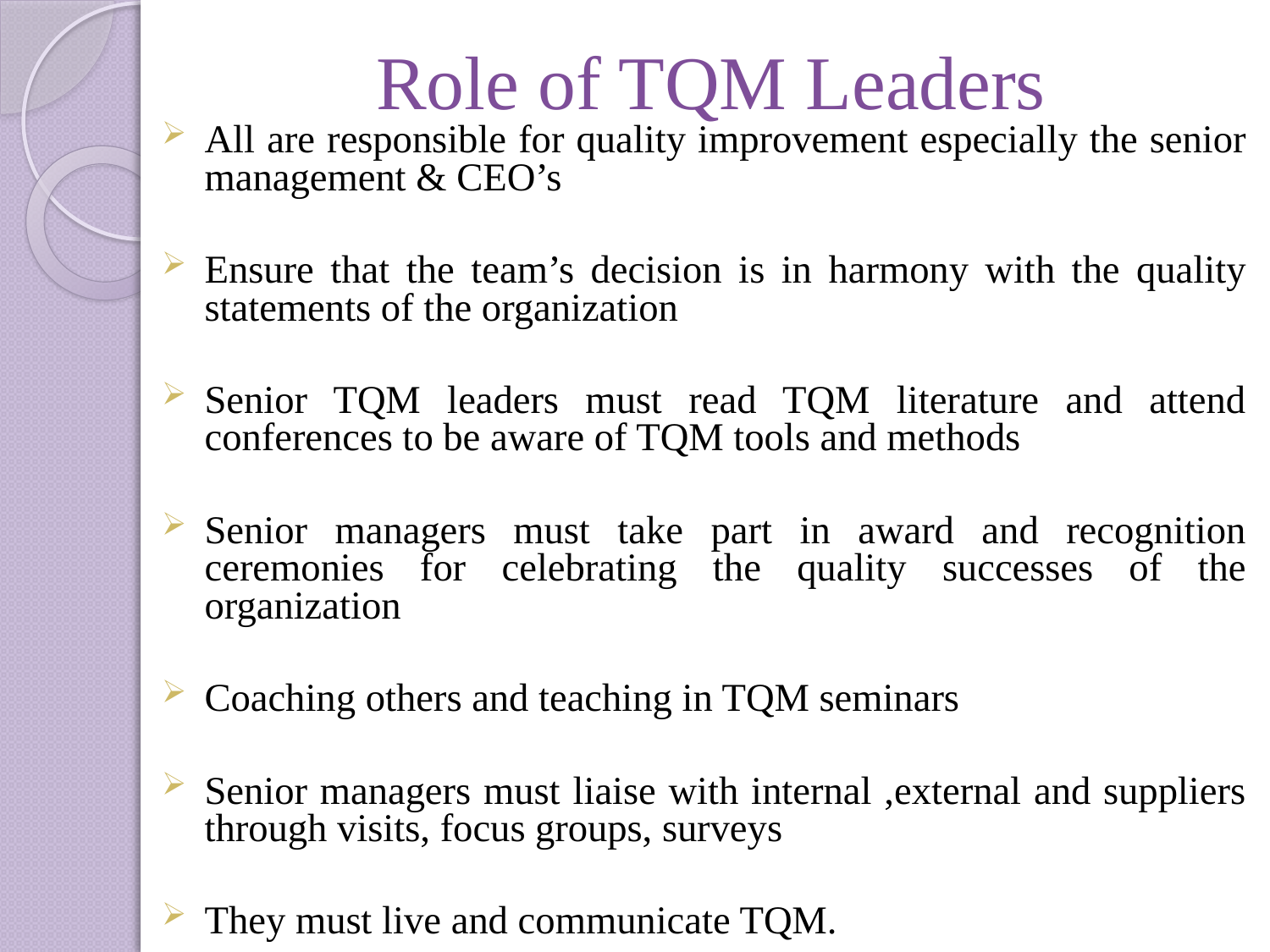

# Role of TQM Leaders
All are responsible for quality improvement especially the senior management & CEO’s

Ensure that the team’s decision is in harmony with the quality statements of the organization

Senior TQM leaders must read TQM literature and attend conferences to be aware of TQM tools and methods

Senior managers must take part in award and recognition ceremonies for celebrating the quality successes of the organization

Coaching others and teaching in TQM seminars

Senior managers must liaise with internal ,external and suppliers through visits, focus groups, surveys

They must live and communicate TQM.